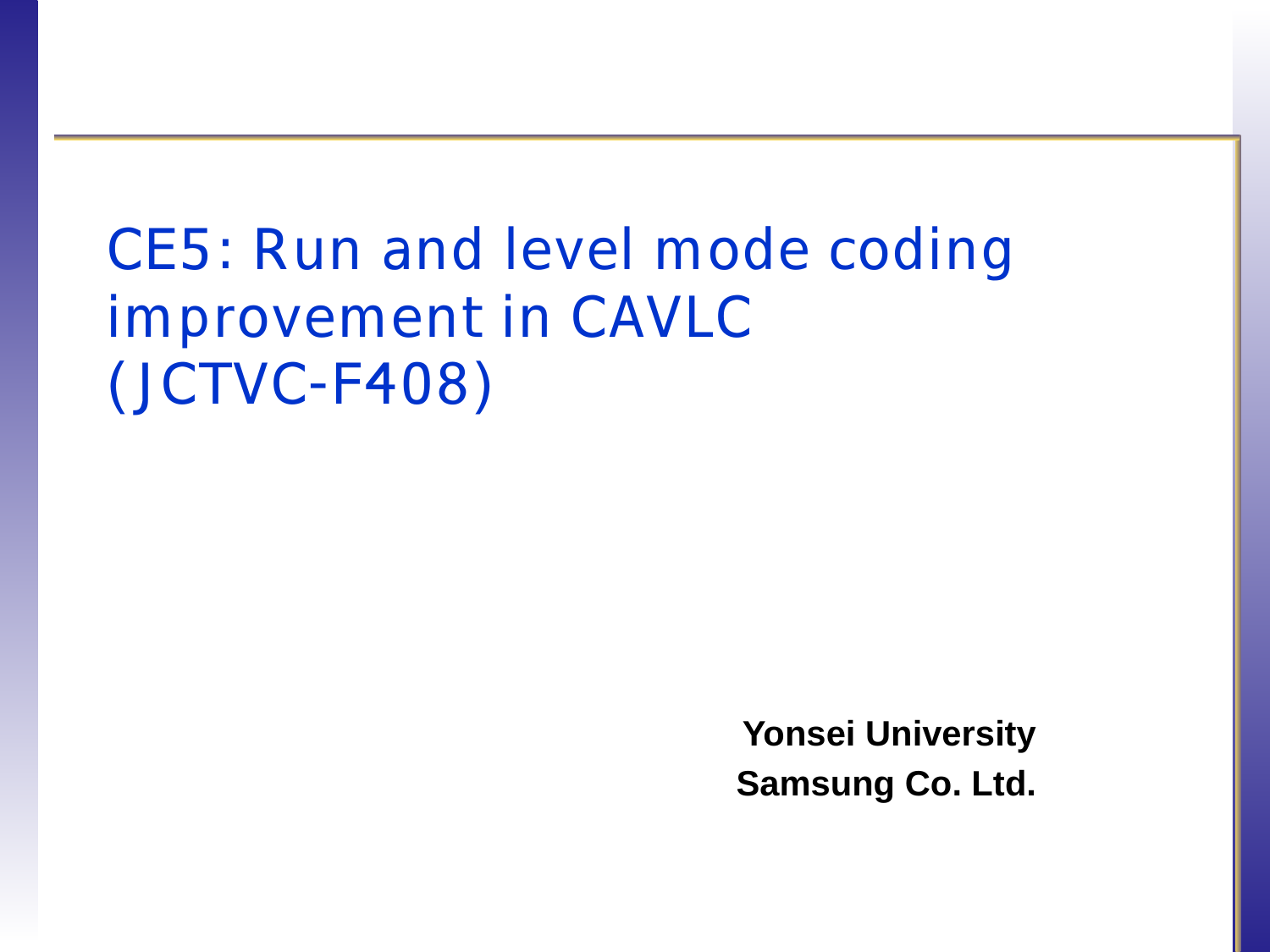

# CE5: Run and level mode coding improvement in CAVLC (JCTVC-F408)

Yonsei University
Samsung Co. Ltd.